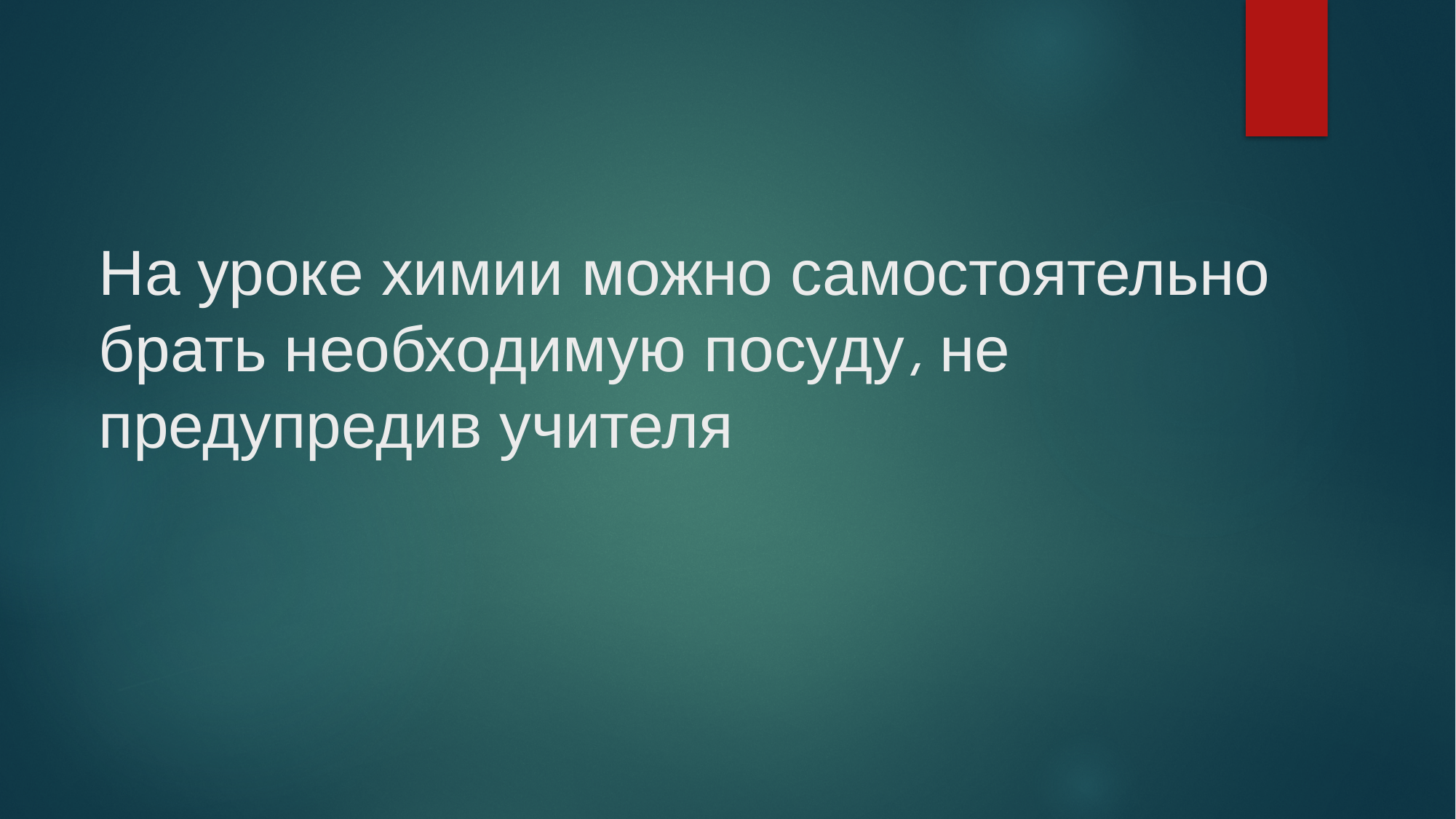

# На уроке химии можно самостоятельно брать необходимую посуду, не предупредив учителя